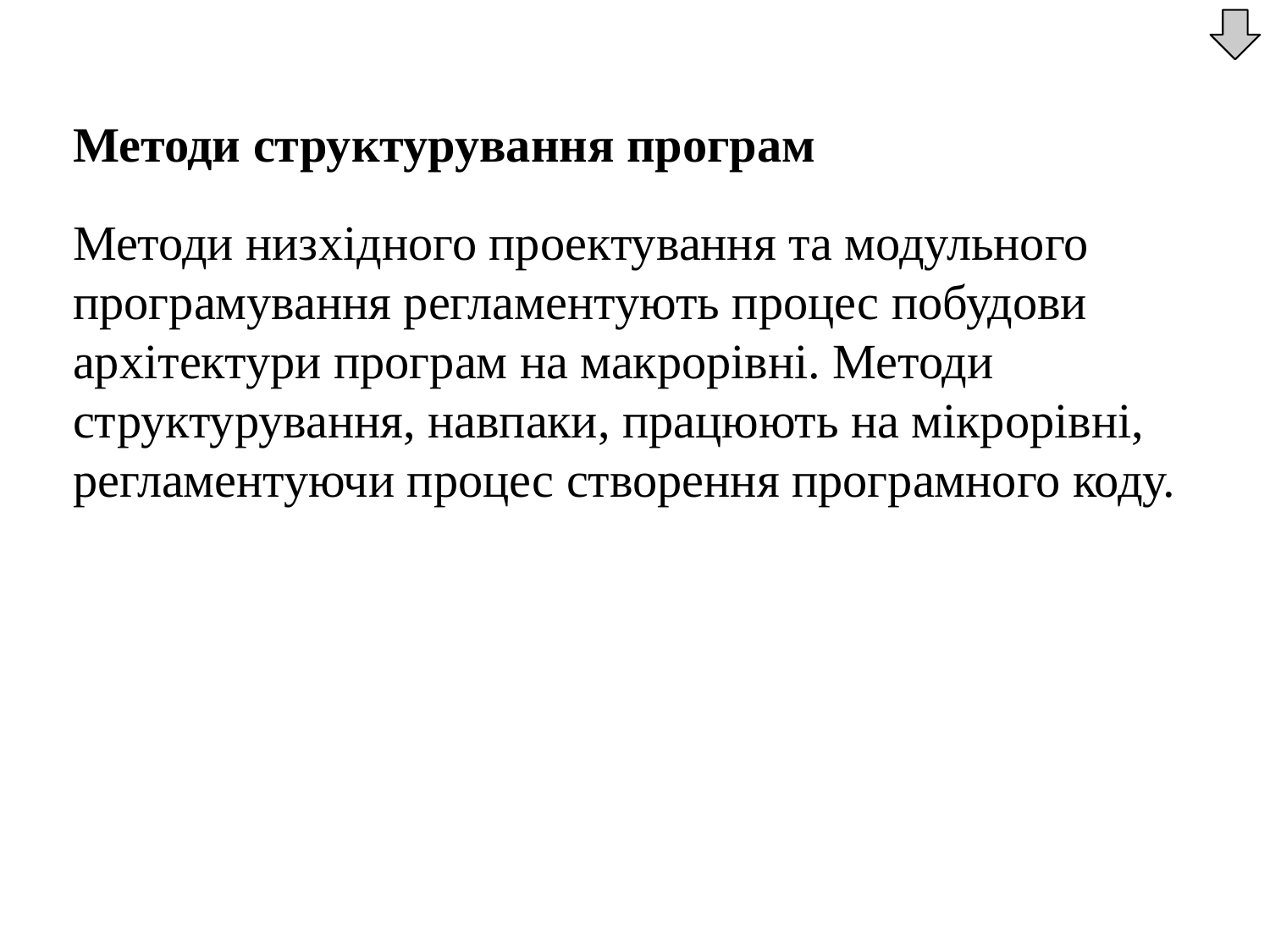

Методи структурування програм

	Методи низхідного проектування та модульного програмування регламентують процес побудови архітектури програм на макрорівні. Методи структурування, навпаки, працюють на мікрорівні, регламентуючи процес створення програмного коду.